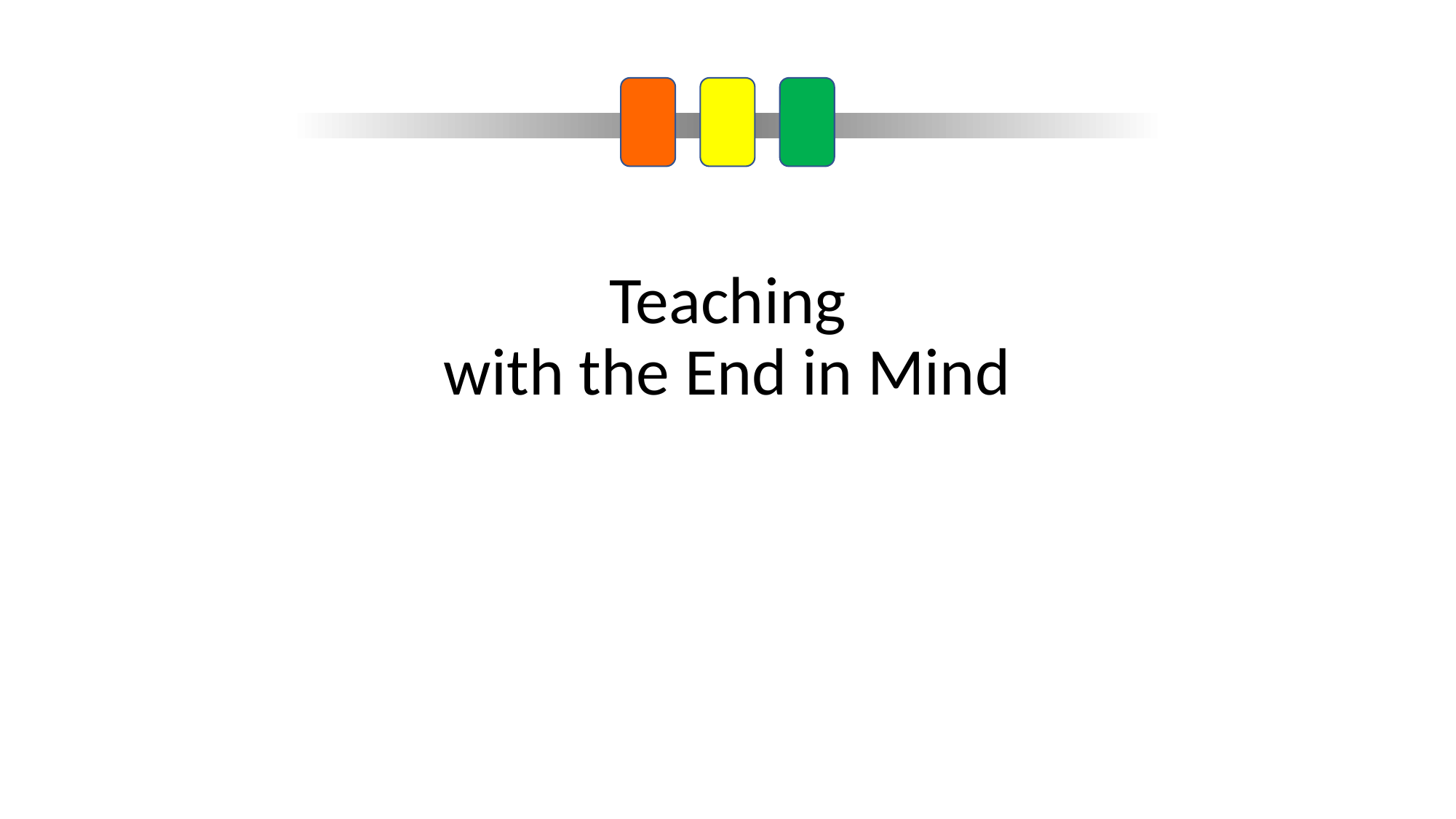

# Teaching with the End in Mind